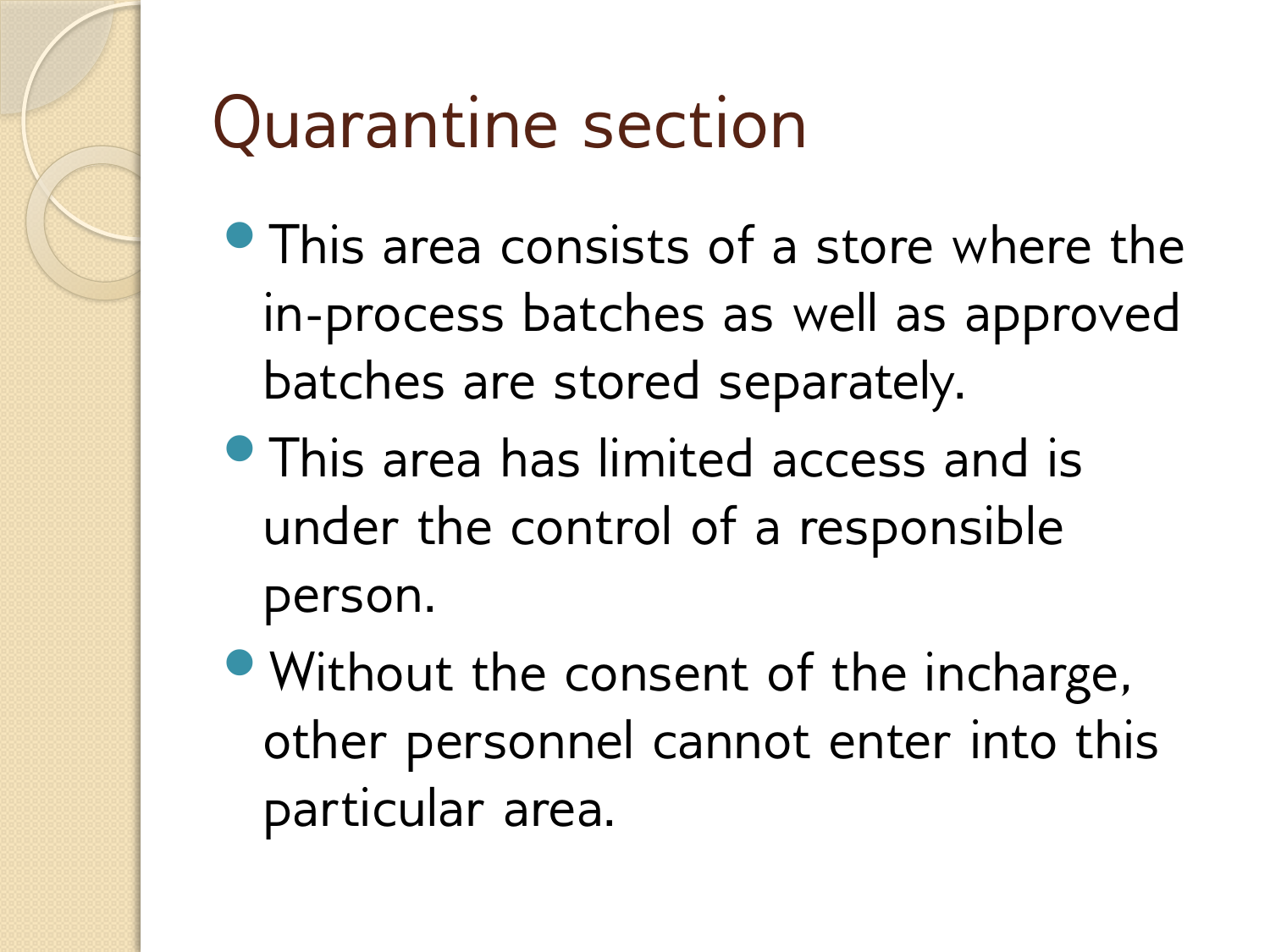

# Quarantine section
This area consists of a store where the in-process batches as well as approved batches are stored separately.
This area has limited access and is under the control of a responsible person.
Without the consent of the incharge, other personnel cannot enter into this particular area.